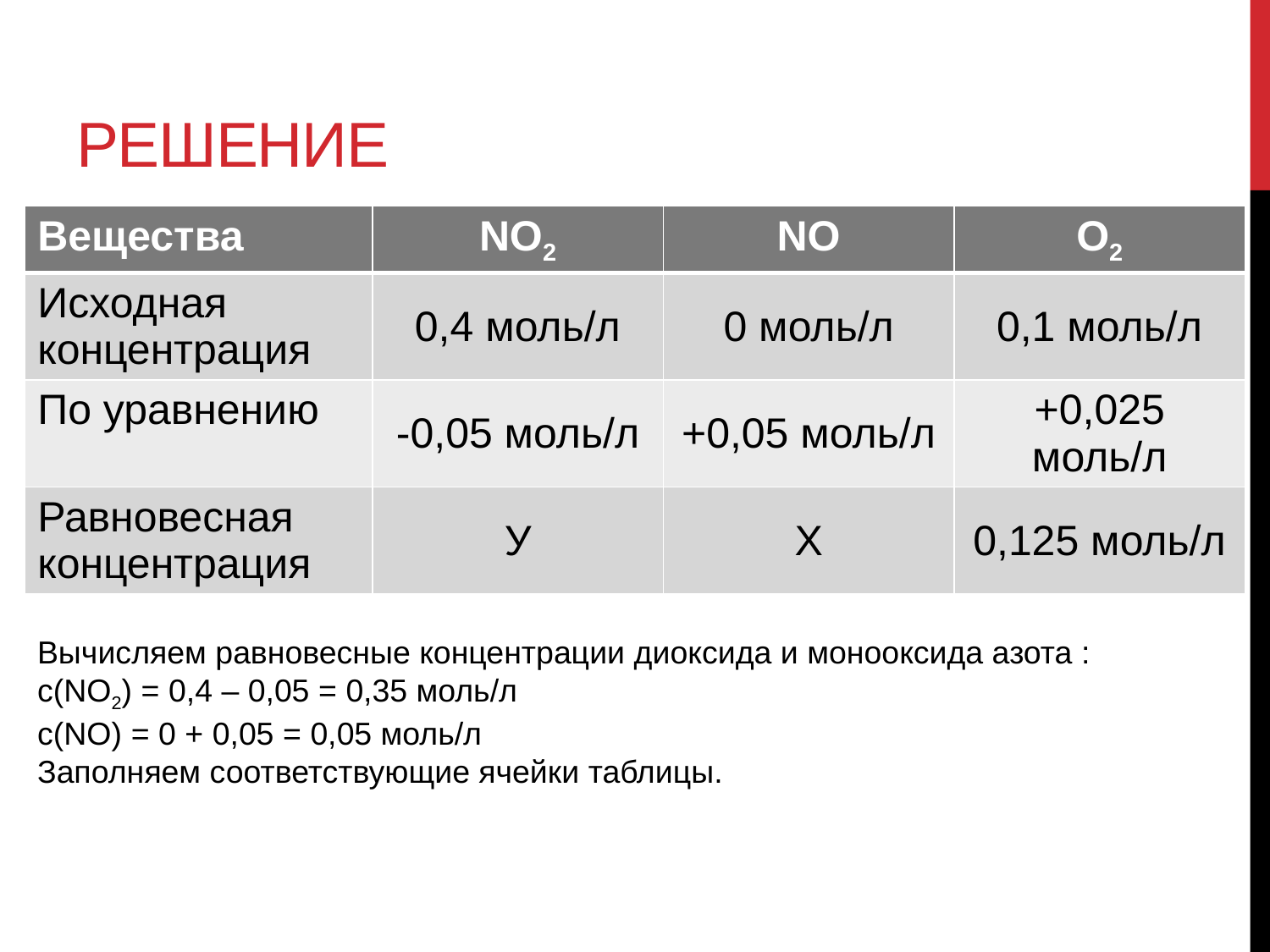

# решение
| Вещества | NO2 | NO | O2 |
| --- | --- | --- | --- |
| Исходная концентрация | 0,4 моль/л | 0 моль/л | 0,1 моль/л |
| По уравнению | -0,05 моль/л | +0,05 моль/л | +0,025 моль/л |
| Равновесная концентрация | У | Х | 0,125 моль/л |
Вычисляем равновесные концентрации диоксида и монооксида азота :
с(NO2) = 0,4 – 0,05 = 0,35 моль/л
с(NO) = 0 + 0,05 = 0,05 моль/л
Заполняем соответствующие ячейки таблицы.